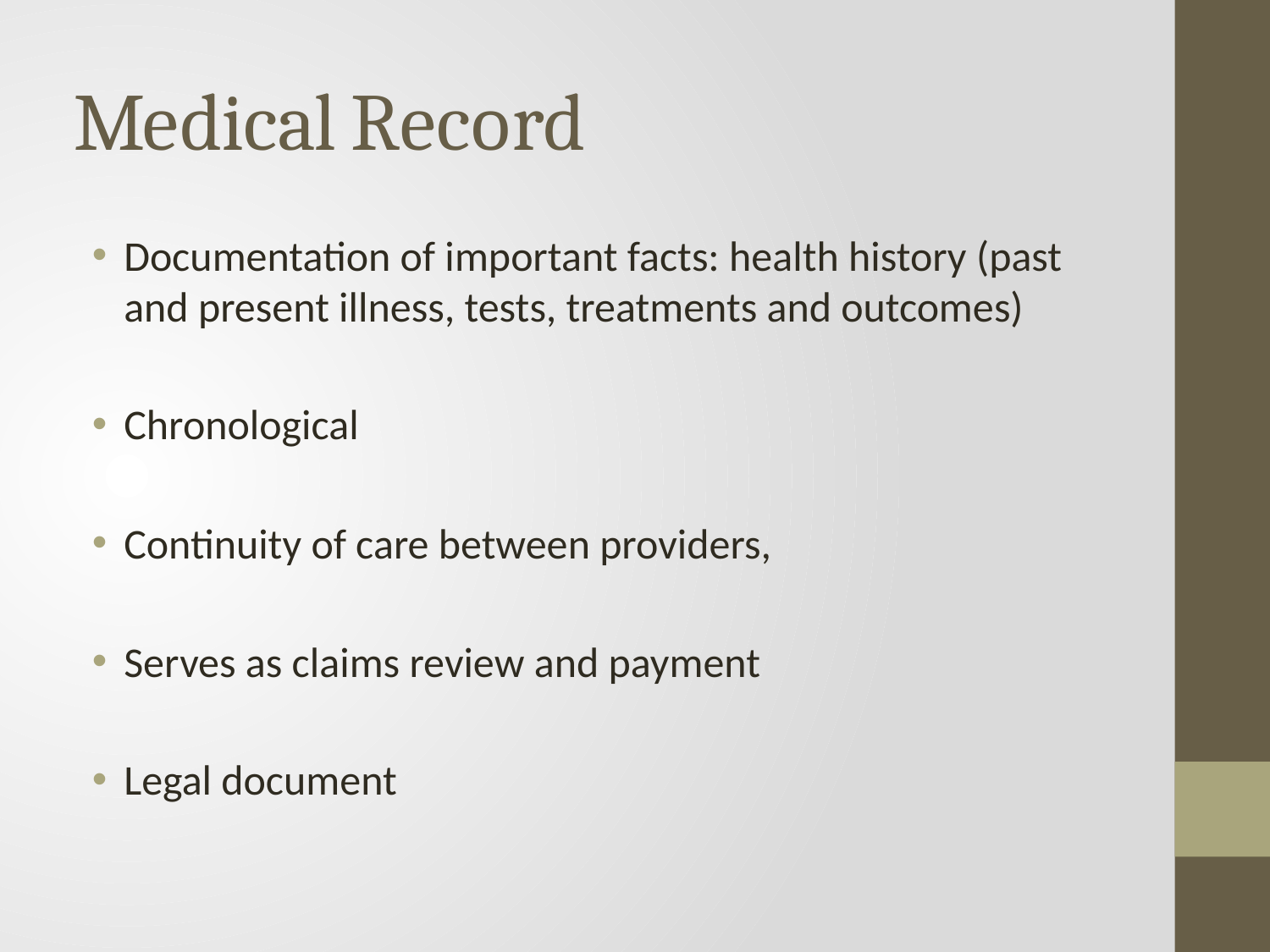

# Medical Record
Documentation of important facts: health history (past and present illness, tests, treatments and outcomes)

Chronological

Continuity of care between providers,

Serves as claims review and payment

Legal document